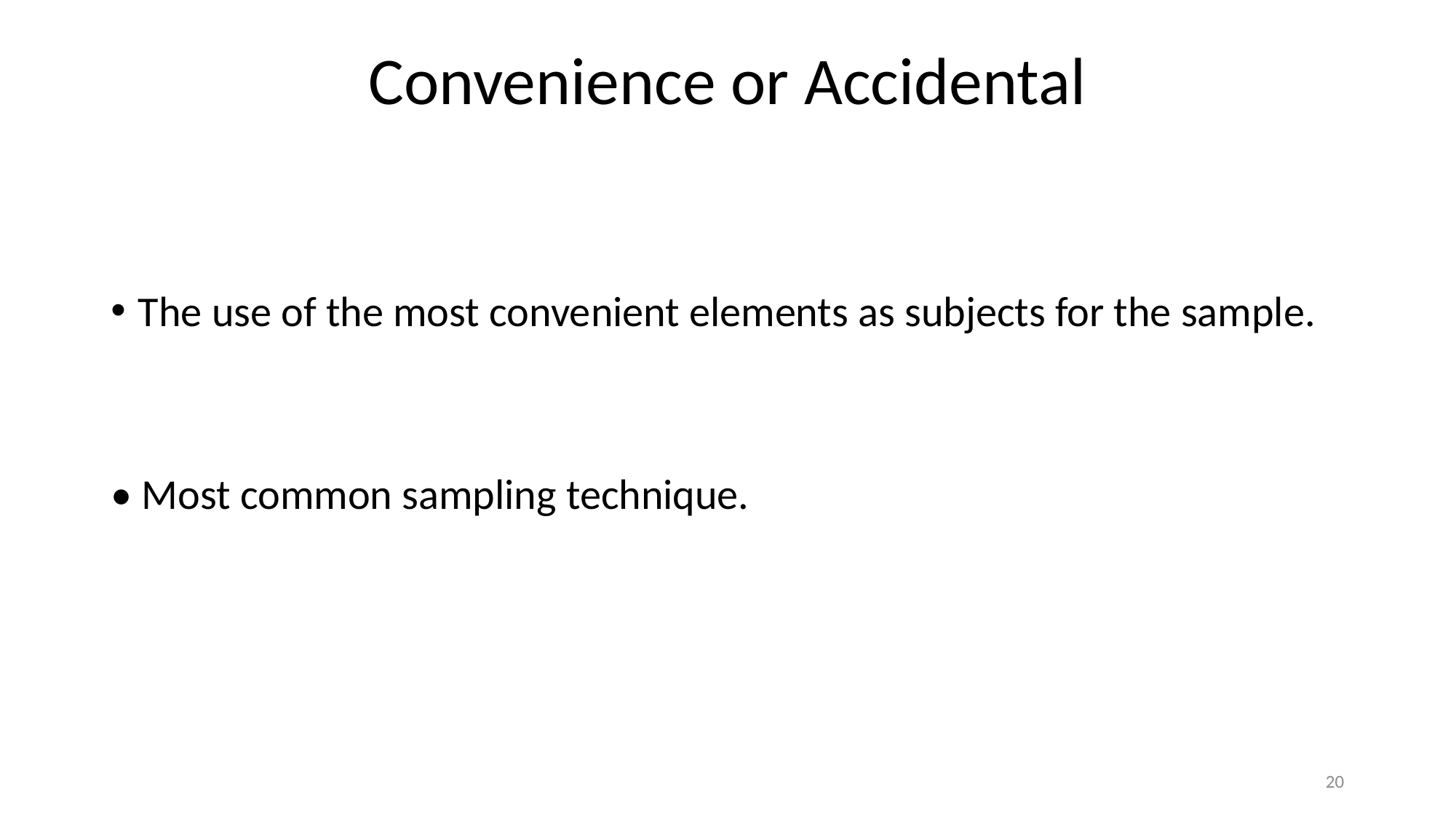

# Convenience or Accidental

The use of the most convenient elements as subjects for the sample.

• Most common sampling technique.
20